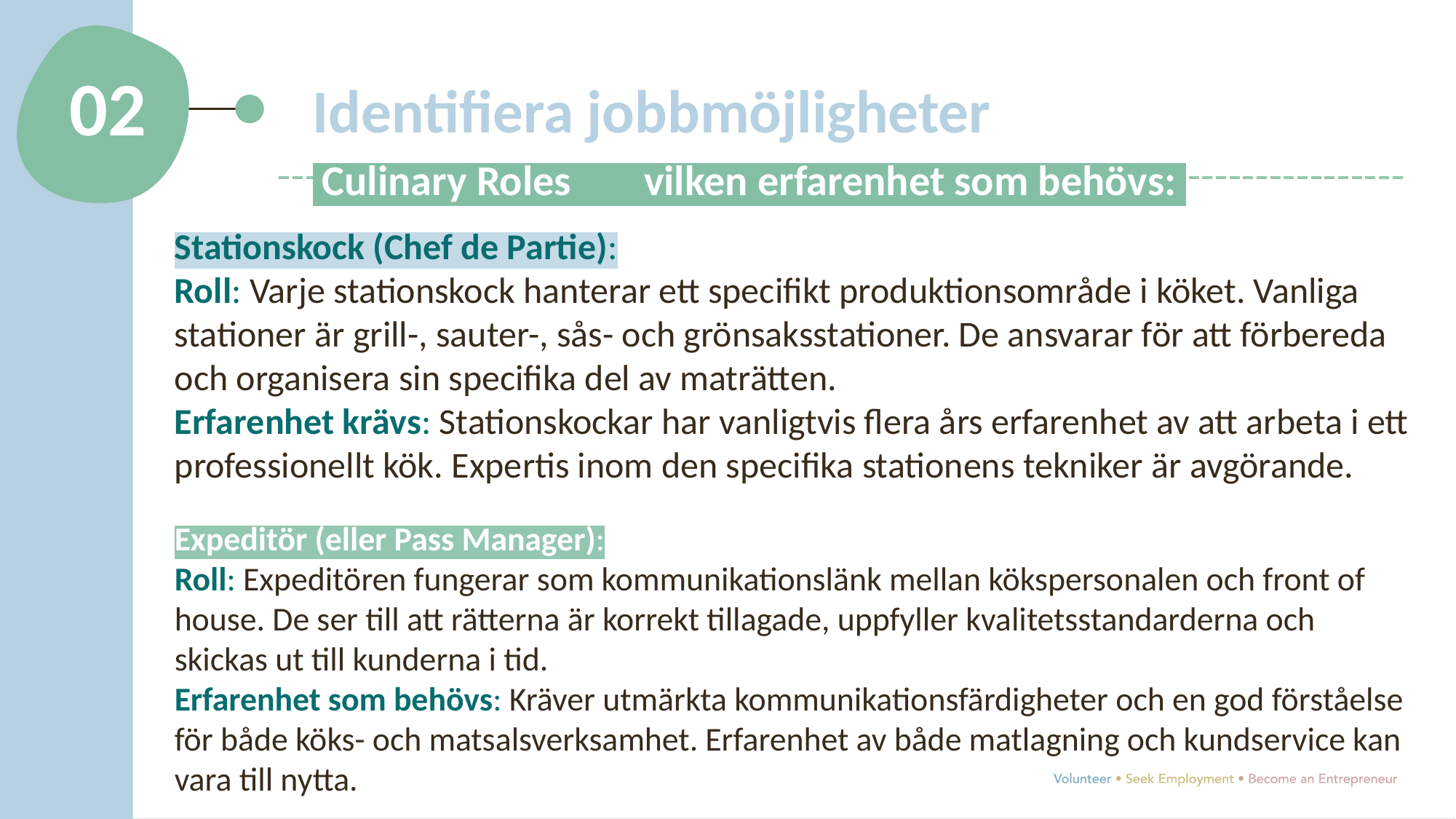

02
Identifiera jobbmöjligheter

 Culinary Roles ochvilken erfarenhet som behövs:
Stationskock (Chef de Partie):
Roll: Varje stationskock hanterar ett specifikt produktionsområde i köket. Vanliga stationer är grill-, sauter-, sås- och grönsaksstationer. De ansvarar för att förbereda och organisera sin specifika del av maträtten.
Erfarenhet krävs: Stationskockar har vanligtvis flera års erfarenhet av att arbeta i ett professionellt kök. Expertis inom den specifika stationens tekniker är avgörande.

Expeditör (eller Pass Manager):
Roll: Expeditören fungerar som kommunikationslänk mellan kökspersonalen och front of house. De ser till att rätterna är korrekt tillagade, uppfyller kvalitetsstandarderna och skickas ut till kunderna i tid.
Erfarenhet som behövs: Kräver utmärkta kommunikationsfärdigheter och en god förståelse för både köks- och matsalsverksamhet. Erfarenhet av både matlagning och kundservice kan vara till nytta.
.